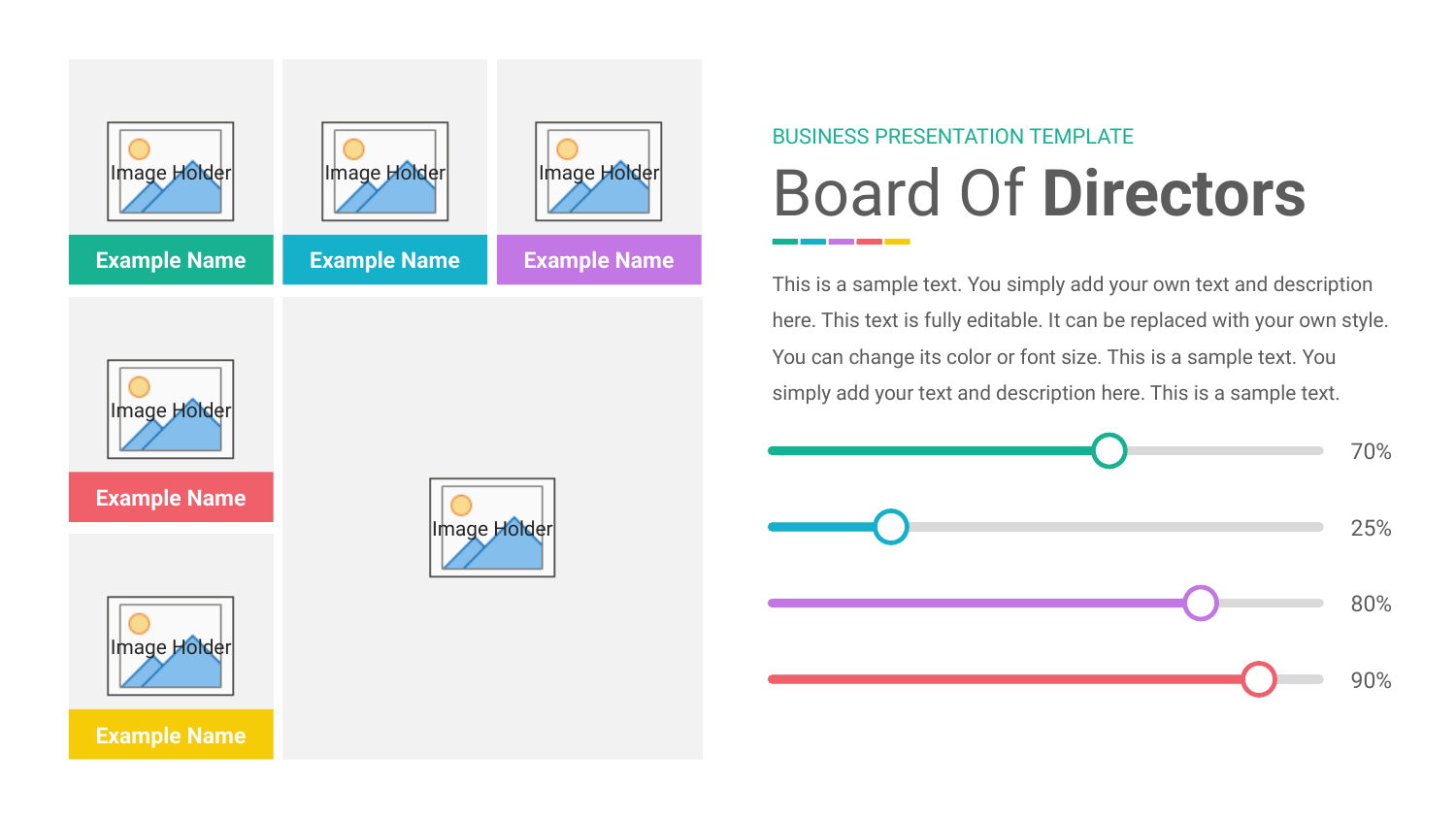

BUSINESS PRESENTATION TEMPLATE
Board Of Directors

Example Name
Example Name
Example Name
This is a sample text. You simply add your own text and description here. This text is fully editable. It can be replaced with your own style. You can change its color or font size. This is a sample text. You simply add your text and description here. This is a sample text.

70%
Example Name

25%

80%

90%
Example Name